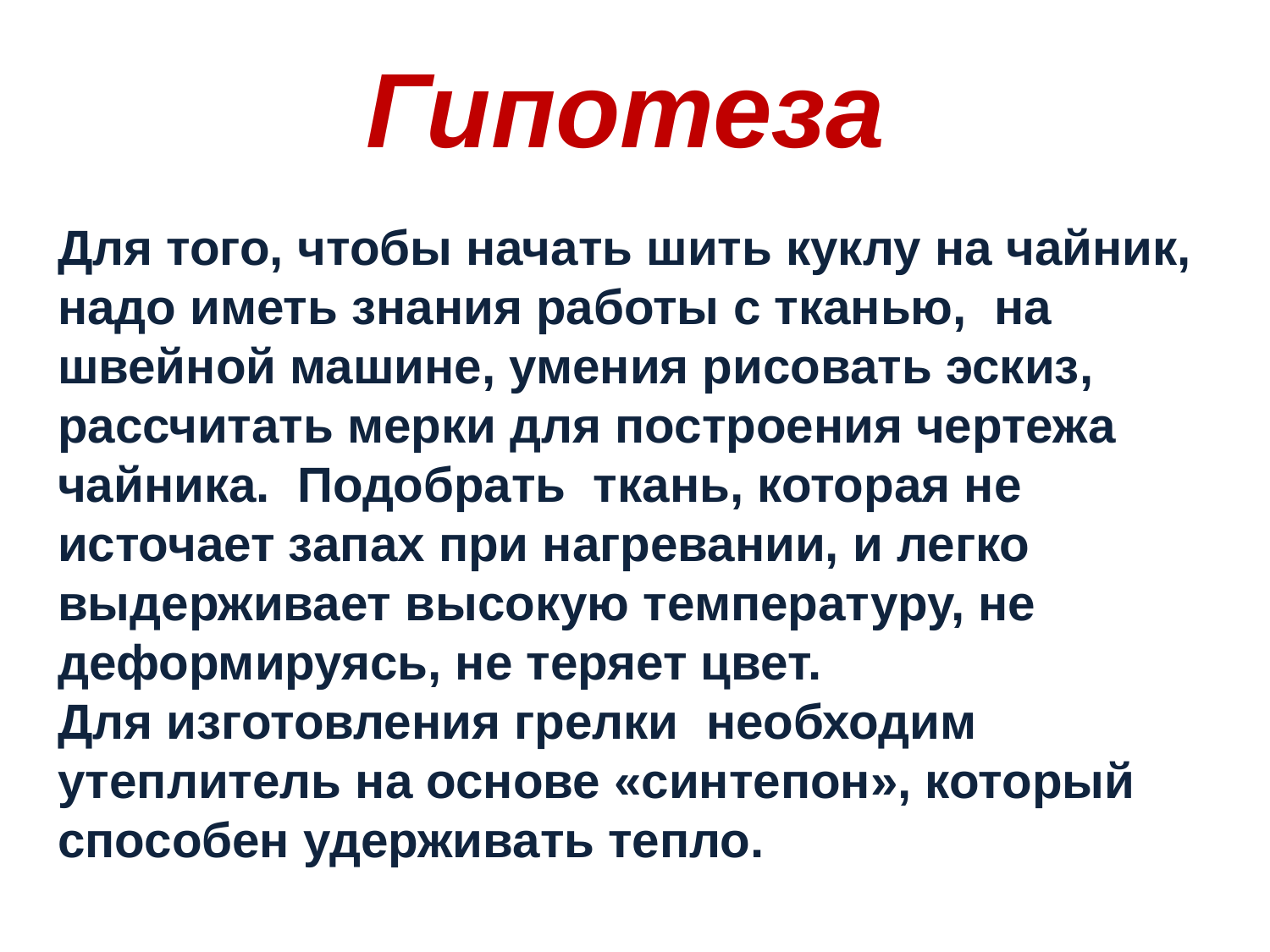

Гипотеза
Для того, чтобы начать шить куклу на чайник, надо иметь знания работы с тканью,  на швейной машине, умения рисовать эскиз, рассчитать мерки для построения чертежа чайника.  Подобрать  ткань, которая не источает запах при нагревании, и легко выдерживает высокую температуру, не деформируясь, не теряет цвет.
Для изготовления грелки  необходим утеплитель на основе «синтепон», который способен удерживать тепло.